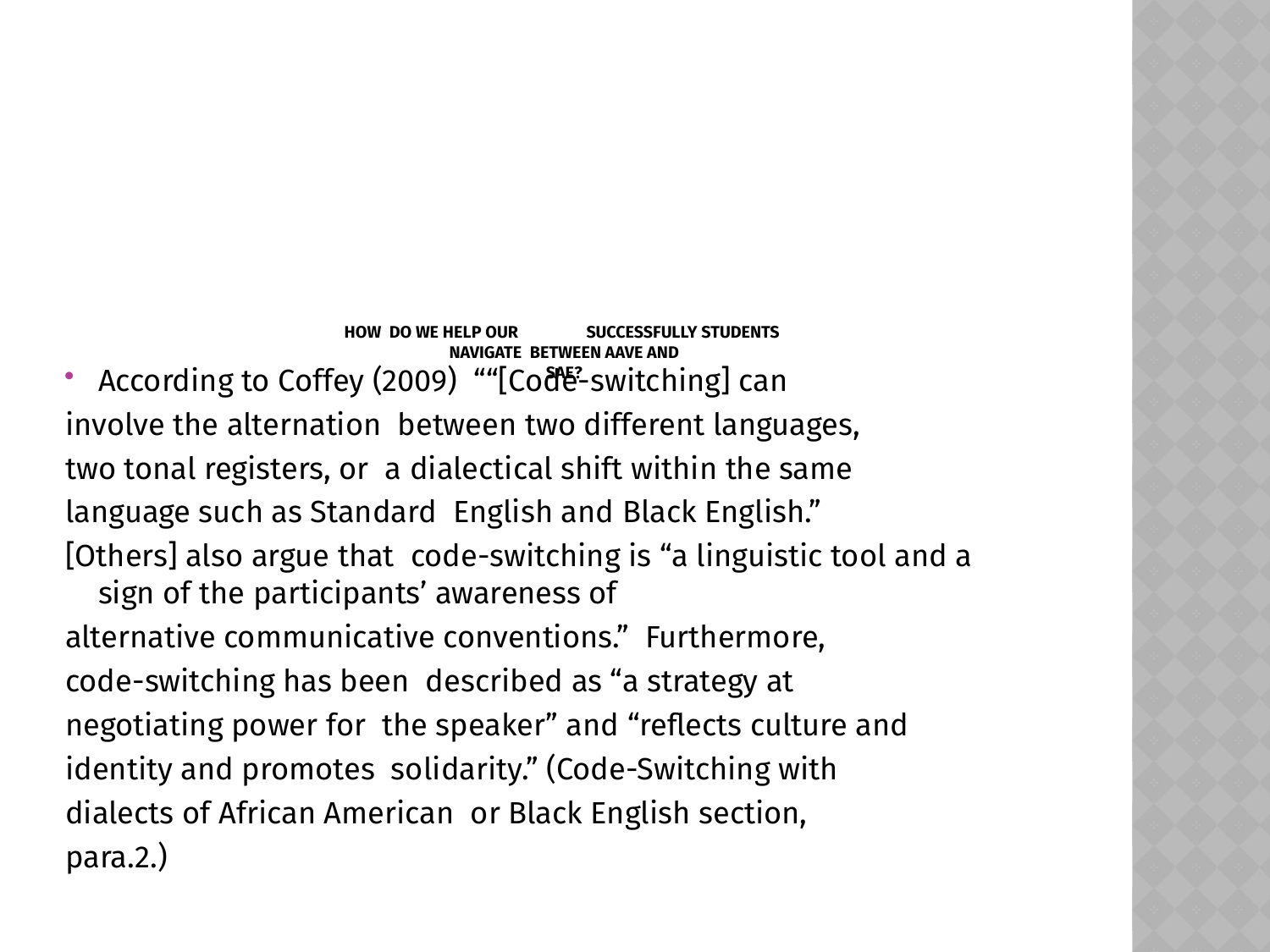

# How  do we help our                 successfully students  navigate  between AAVE and  SAE?

According to Coffey (2009)  ““[Code-switching] can
involve the alternation  between two different languages,
two tonal registers, or  a dialectical shift within the same
language such as Standard  English and Black English.”
[Others] also argue that  code-switching is “a linguistic tool and a  sign of the participants’ awareness of
alternative communicative conventions.”  Furthermore,
code-switching has been  described as “a strategy at
negotiating power for  the speaker” and “reflects culture and
identity and promotes  solidarity.” (Code-Switching with
dialects of African American  or Black English section,
para.2.)